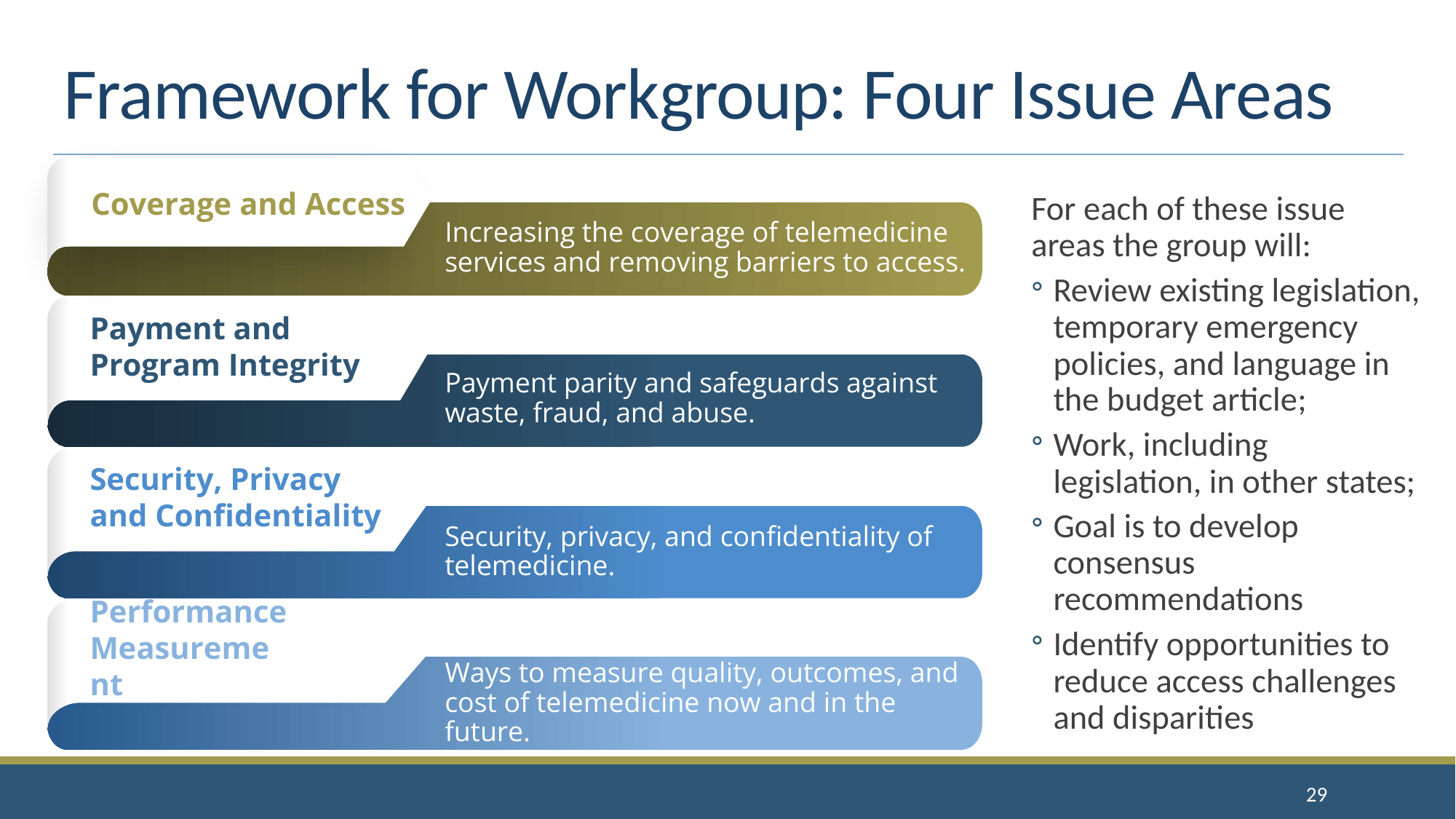

# Framework for Workgroup: Four Issue Areas

Coverage and Access
For each of these issue areas the group will:
Review existing legislation, temporary emergency policies, and language in the budget article;
Work, including legislation, in other states;
Goal is to develop consensus recommendations
Identify opportunities to reduce access challenges and disparities

Increasing the coverage of telemedicine services and removing barriers to access.

Payment and Program Integrity

Payment parity and safeguards against waste, fraud, and abuse.

Security, Privacy and Confidentiality

Security, privacy, and confidentiality of telemedicine.

Performance Measurement

Ways to measure quality, outcomes, and cost of telemedicine now and in the future.
29